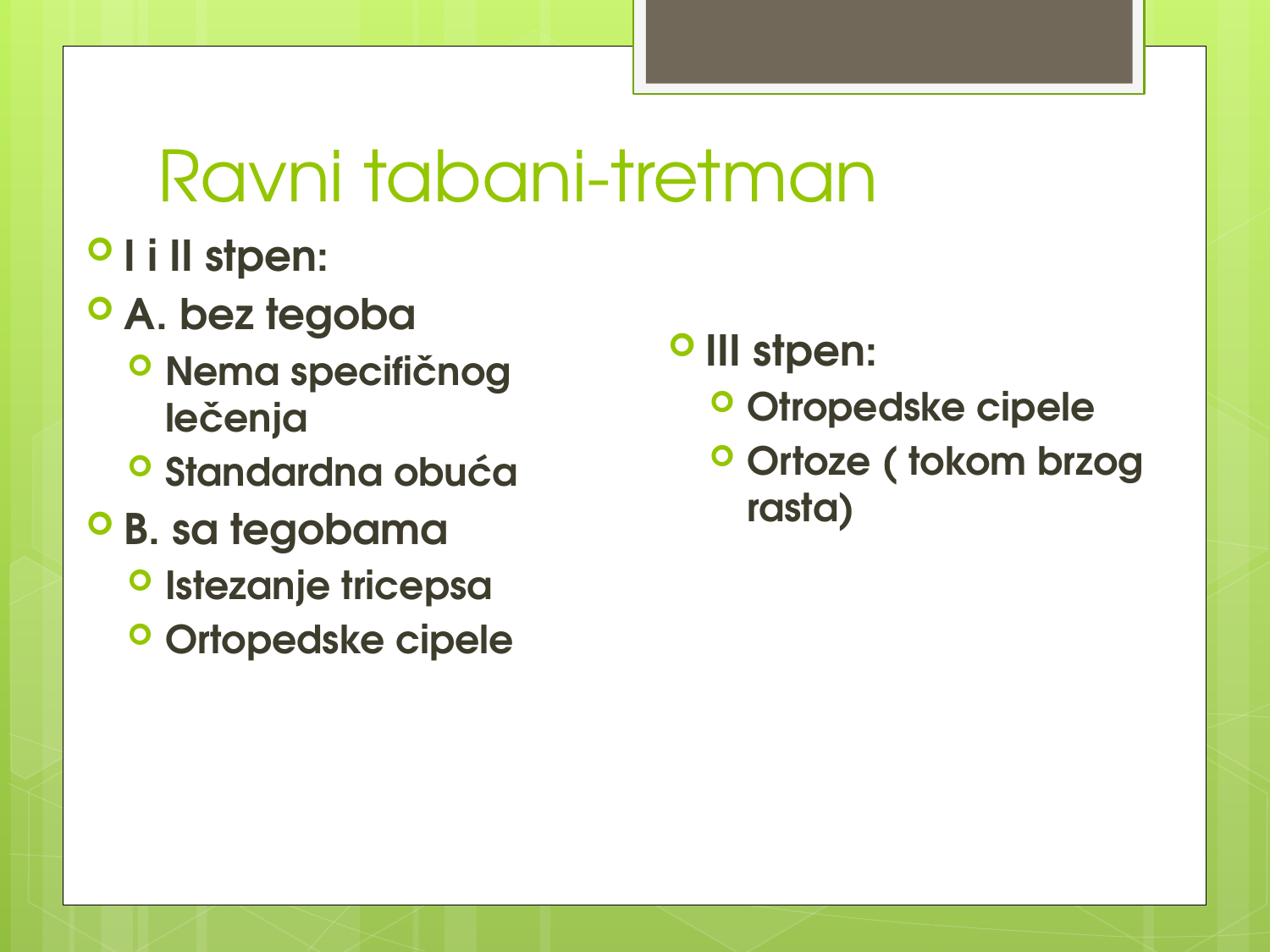

# Ravni tabani-tretman
I i II stpen:
A. bez tegoba
Nema specifičnog lečenja
Standardna obuća
B. sa tegobama
Istezanje tricepsa
Ortopedske cipele
III stpen:
Otropedske cipele
Ortoze ( tokom brzog rasta)